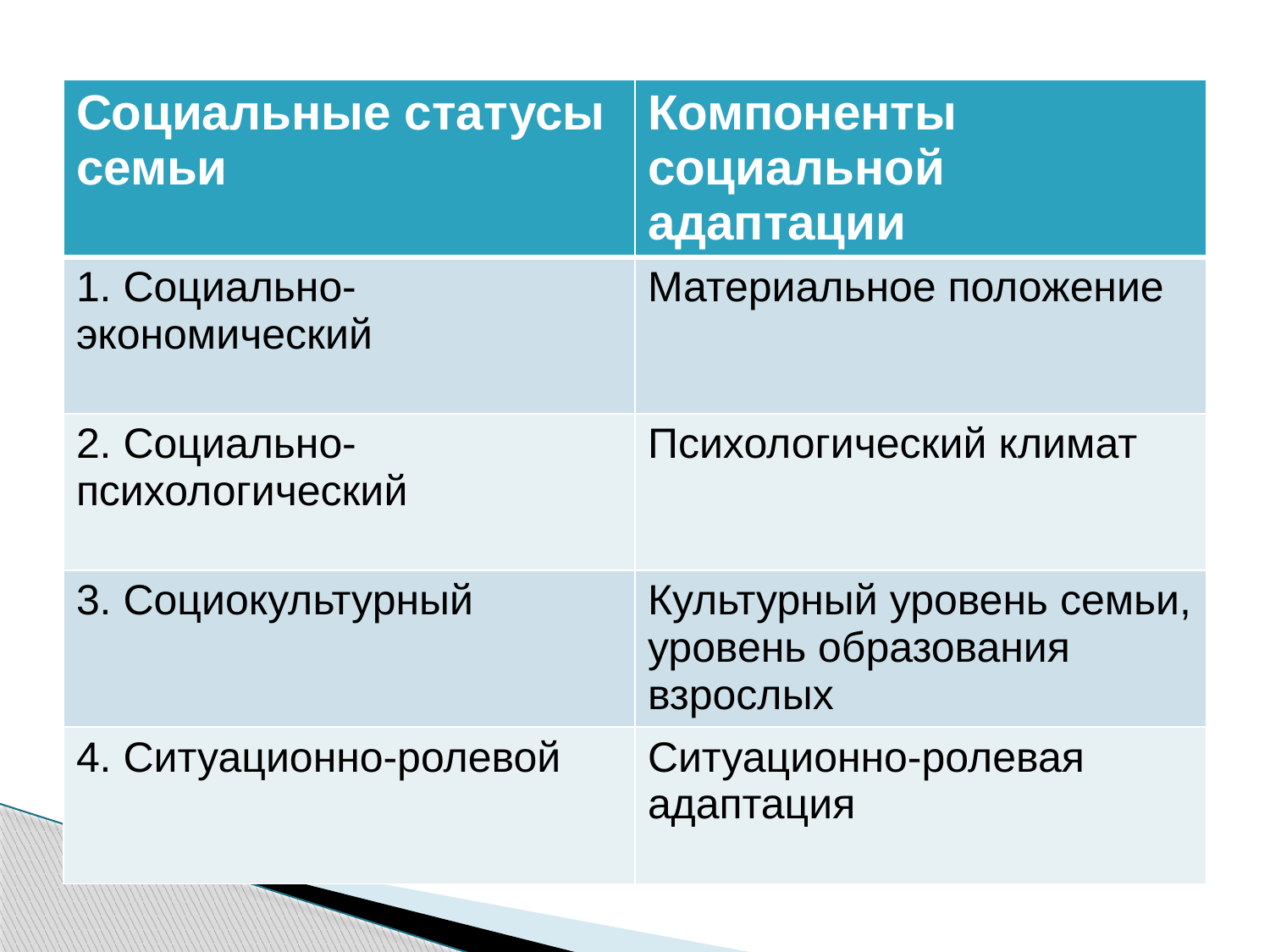

| Социальные статусы семьи | Компоненты социальной адаптации |
| --- | --- |
| 1. Социально-экономический | Материальное положение |
| 2. Социально-психологический | Психологический климат |
| 3. Социокультурный | Культурный уровень семьи, уровень образования взрослых |
| 4. Ситуационно-ролевой | Ситуационно-ролевая адаптация |